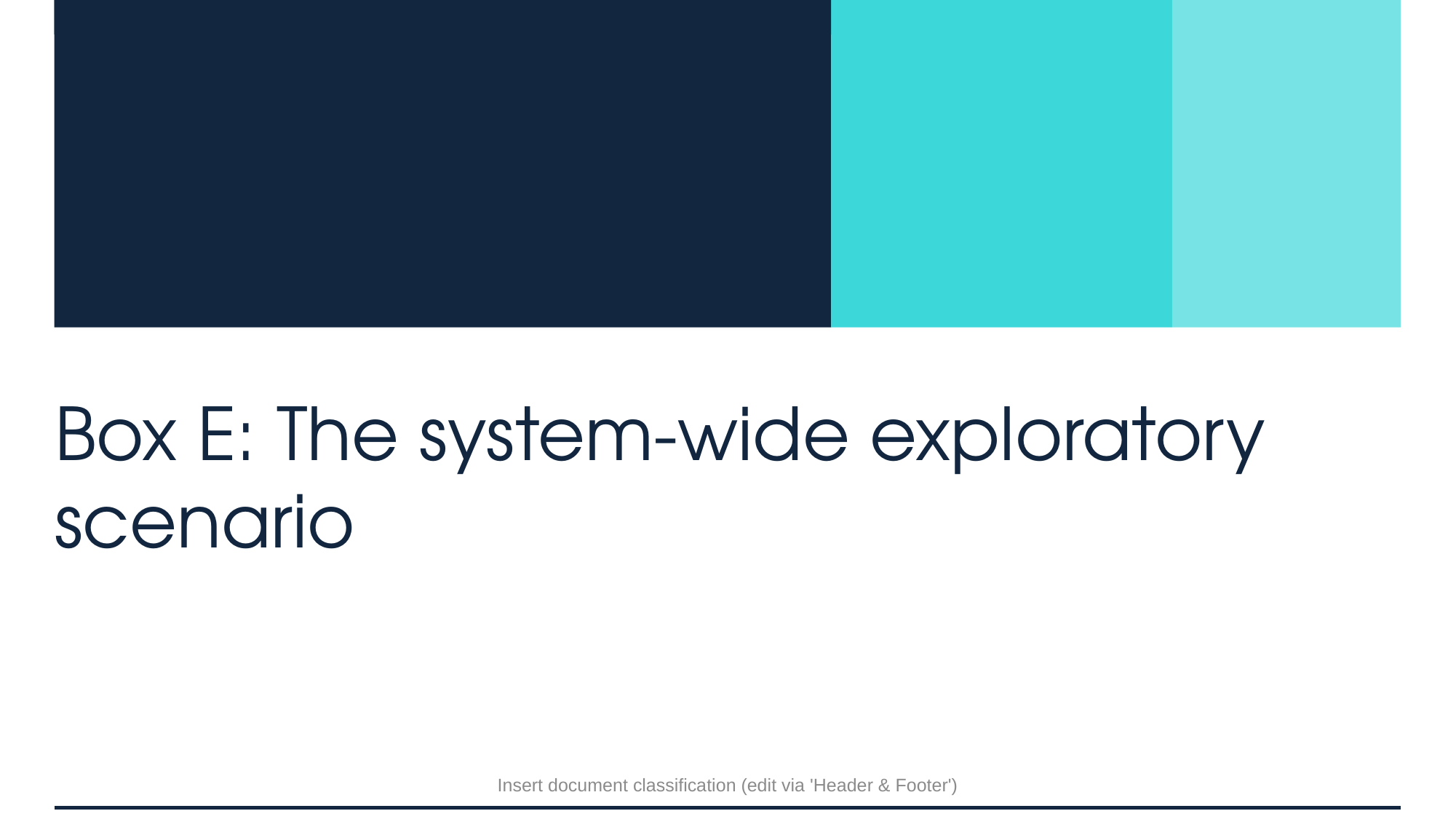

# Box E: The system-wide exploratory scenario
Insert document classification (edit via 'Header & Footer')